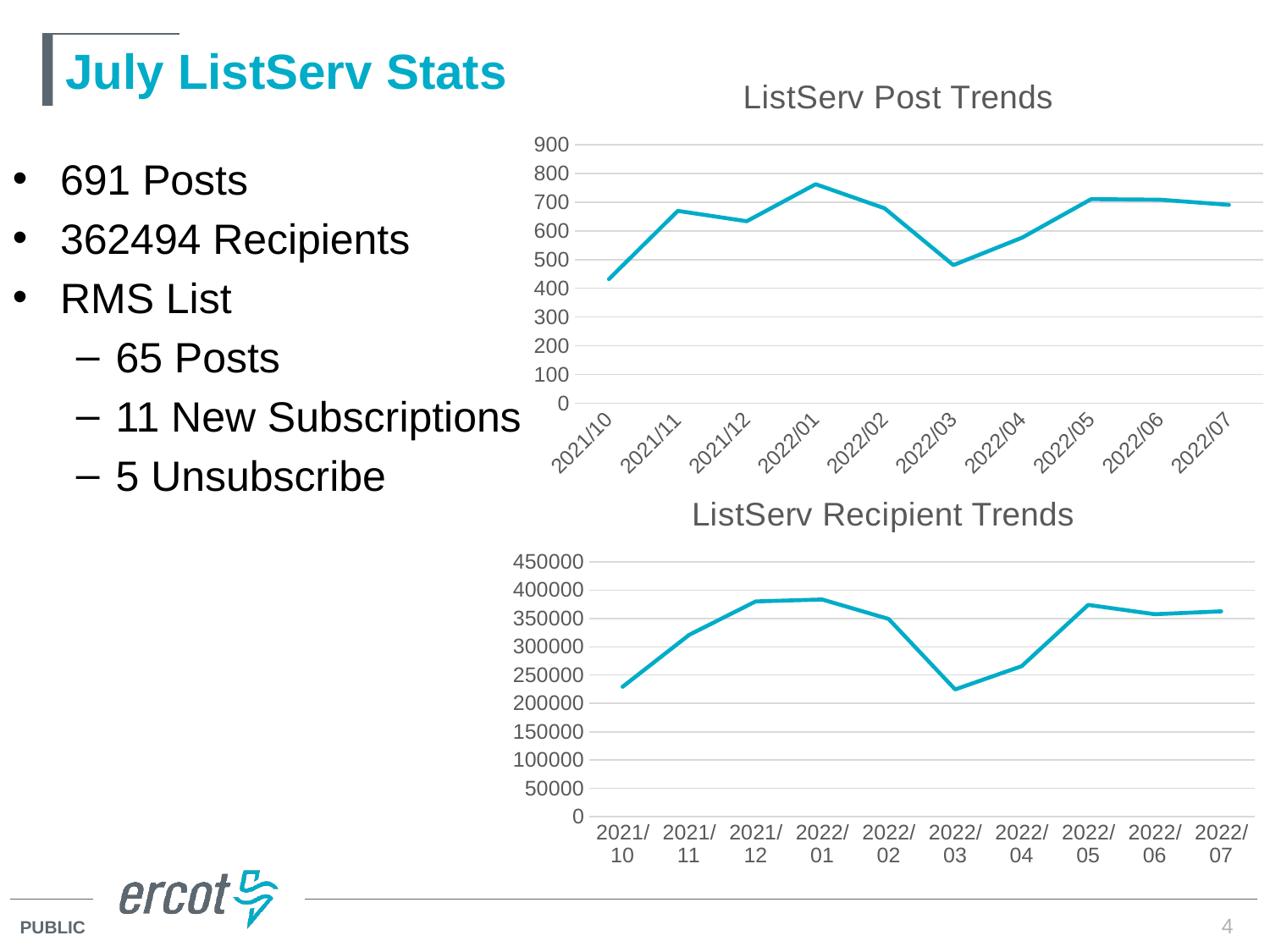

# July ListServ Stats

### Chart: ListServ Post Trends

| Category | Series 2 |
|---|---|
| 2021/10 | 432.0 |
| 2021/11 | 670.0 |
| 2021/12 | 634.0 |
| 2022/01 | 763.0 |
| 2022/02 | 679.0 |
| 2022/03 | 481.0 |
| 2022/04 | 577.0 |
| 2022/05 | 711.0 |
| 2022/06 | 709.0 |
| 2022/07 | 691.0 |
691 Posts
362494 Recipients
RMS List
65 Posts
11 New Subscriptions
5 Unsubscribe

### Chart: ListServ Recipient Trends

| Category | Series 2 |
|---|---|
| 2021/10 | 229332.0 |
| 2021/11 | 320892.0 |
| 2021/12 | 379947.0 |
| 2022/01 | 383426.0 |
| 2022/02 | 349127.0 |
| 2022/03 | 224637.0 |
| 2022/04 | 265706.0 |
| 2022/05 | 373868.0 |
| 2022/06 | 357391.0 |
| 2022/07 | 362494.0 |
4